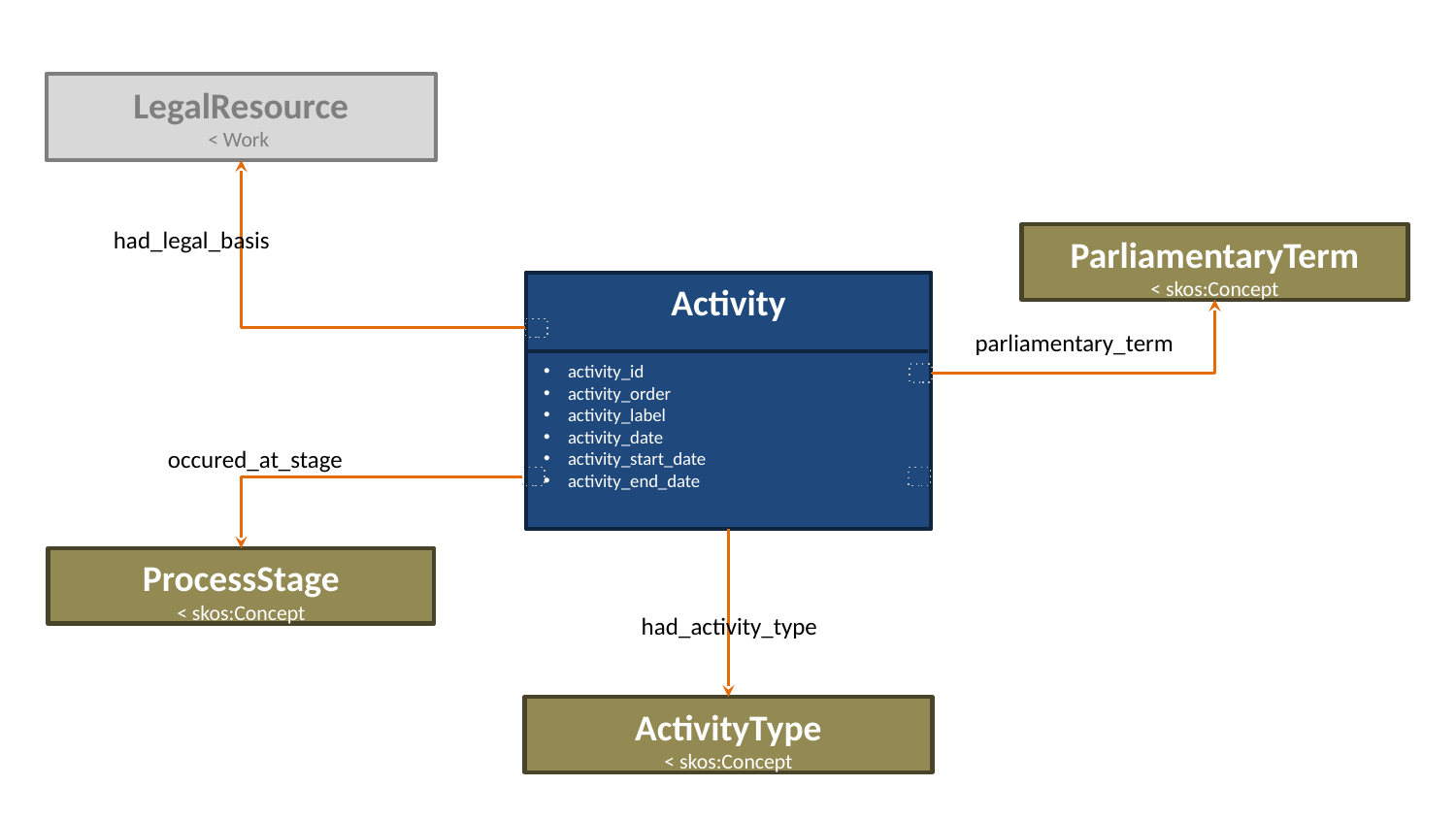

LegalResource
< Work
had_legal_basis
ParliamentaryTerm
< skos:Concept

Activity

activity_id
activity_order
activity_label
activity_date
activity_start_date
activity_end_date

parliamentary_term

occured_at_stage

ProcessStage
< skos:Concept

had_activity_type
ActivityType
< skos:Concept